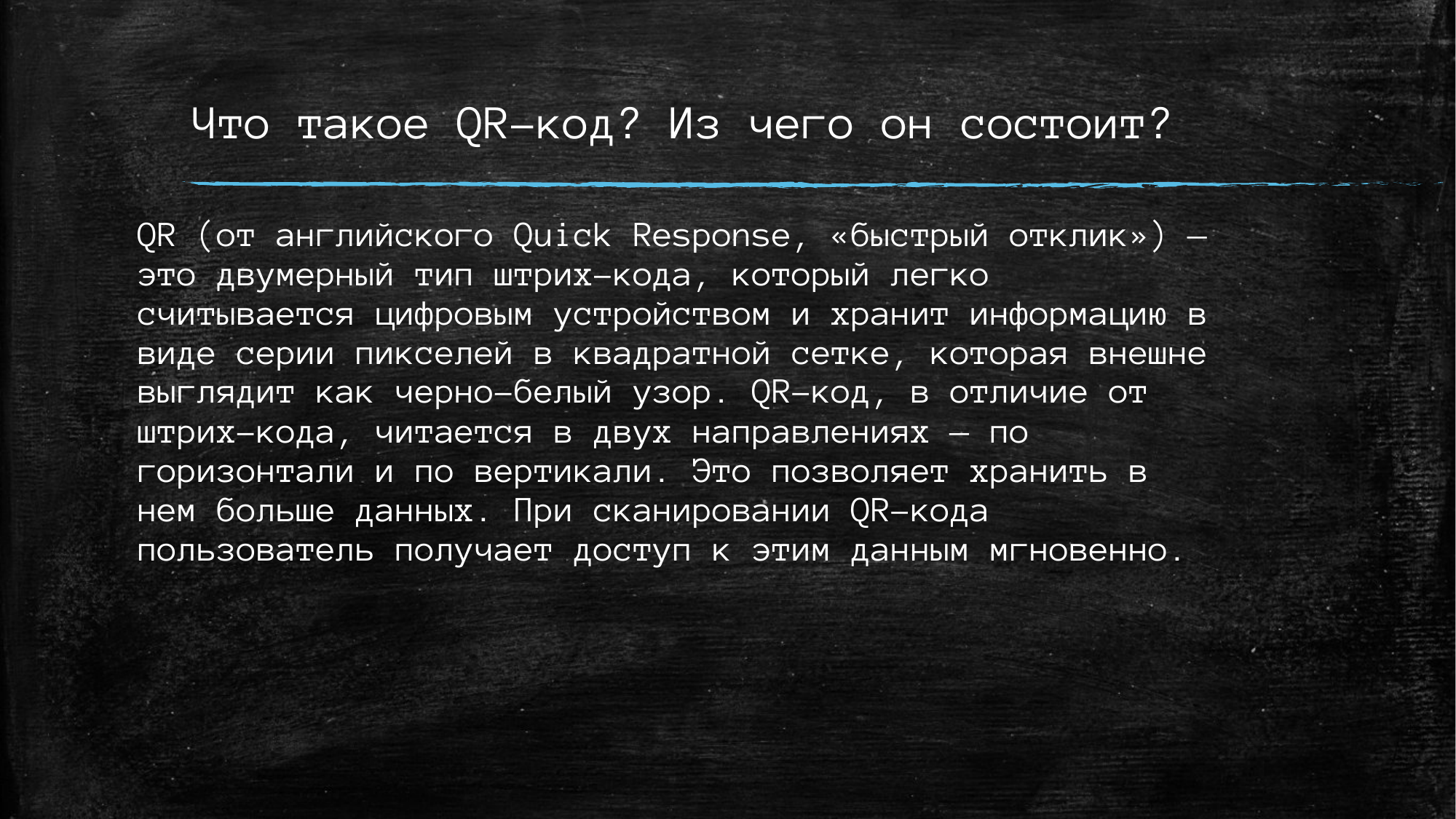

# Что такое QR-код? Из чего он состоит?
QR (от английского Quick Response, «быстрый отклик») — это двумерный тип штрих-кода, который легко считывается цифровым устройством и хранит информацию в виде серии пикселей в квадратной сетке, которая внешне выглядит как черно-белый узор. QR-код, в отличие от штрих-кода, читается в двух направлениях — по горизонтали и по вертикали. Это позволяет хранить в нем больше данных. При сканировании QR-кода пользователь получает доступ к этим данным мгновенно.